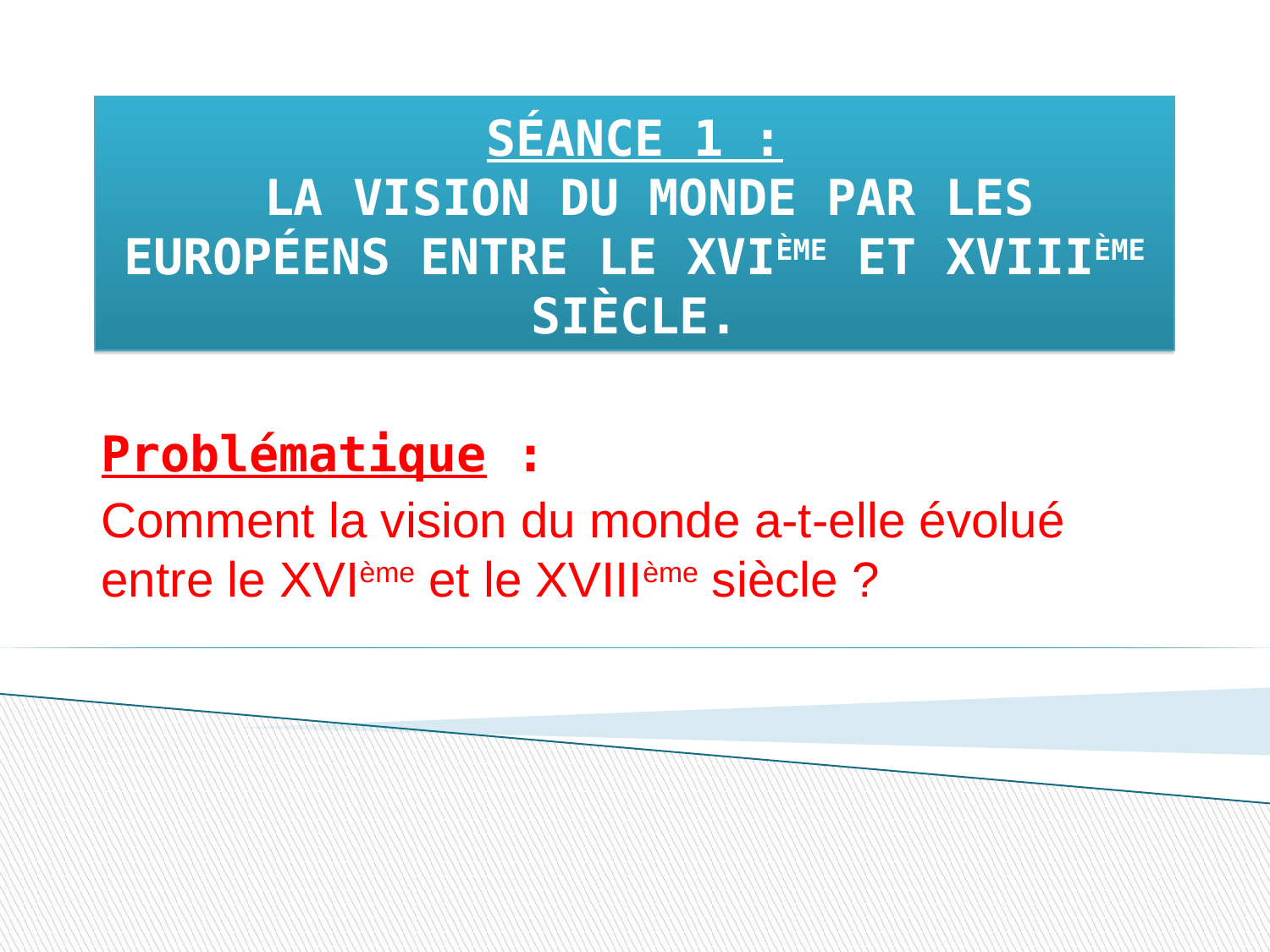

# Séance 1 : La vision du monde par les européens entre le XVIème et XVIIIème siècle.
Problématique :
Comment la vision du monde a-t-elle évolué entre le XVIème et le XVIIIème siècle ?